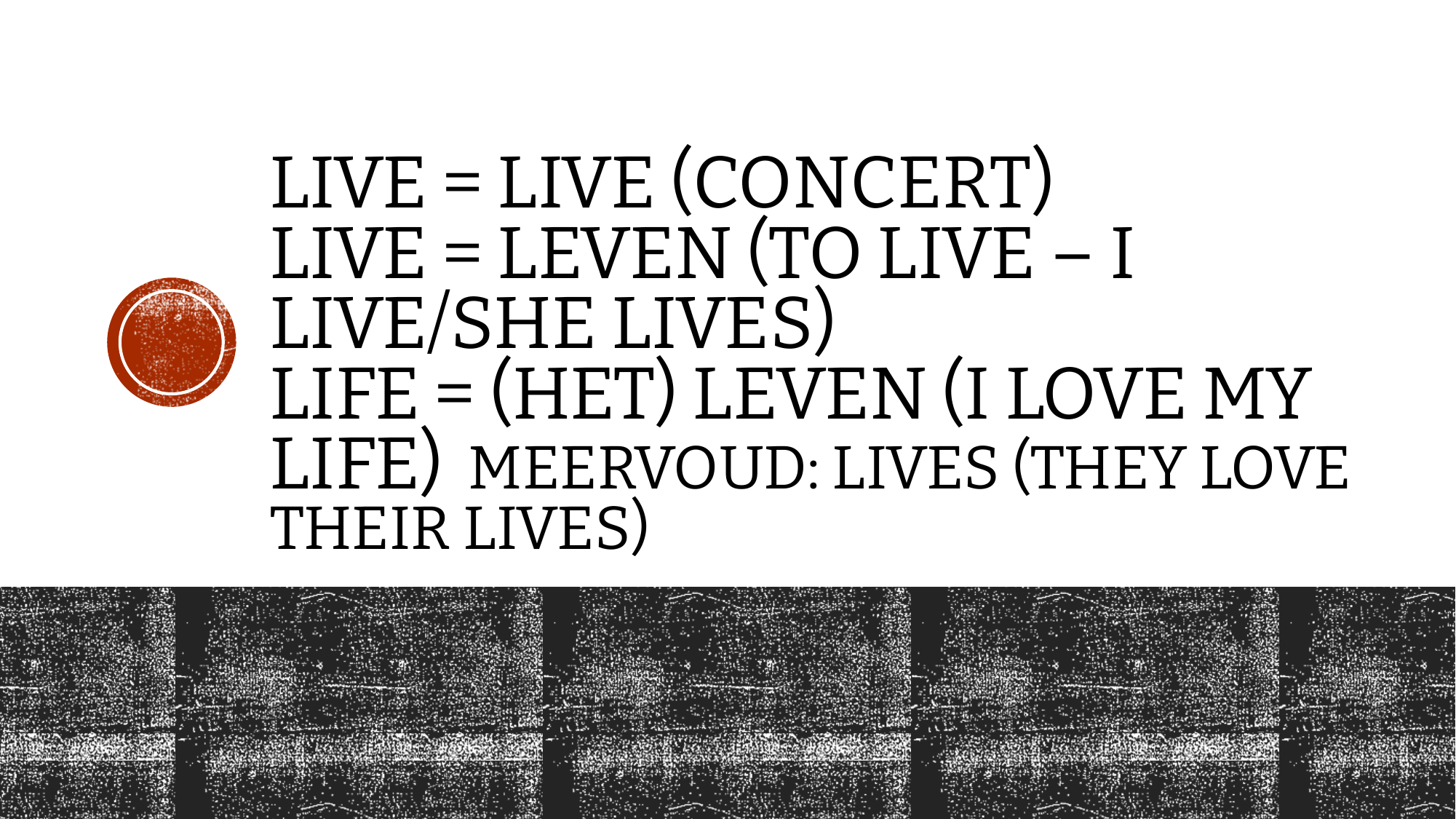

# Live = live (concert) live = leven (to live – i live/she lives) life = (het) leven (i love my life) 	meervoud: lives (they love their lives)